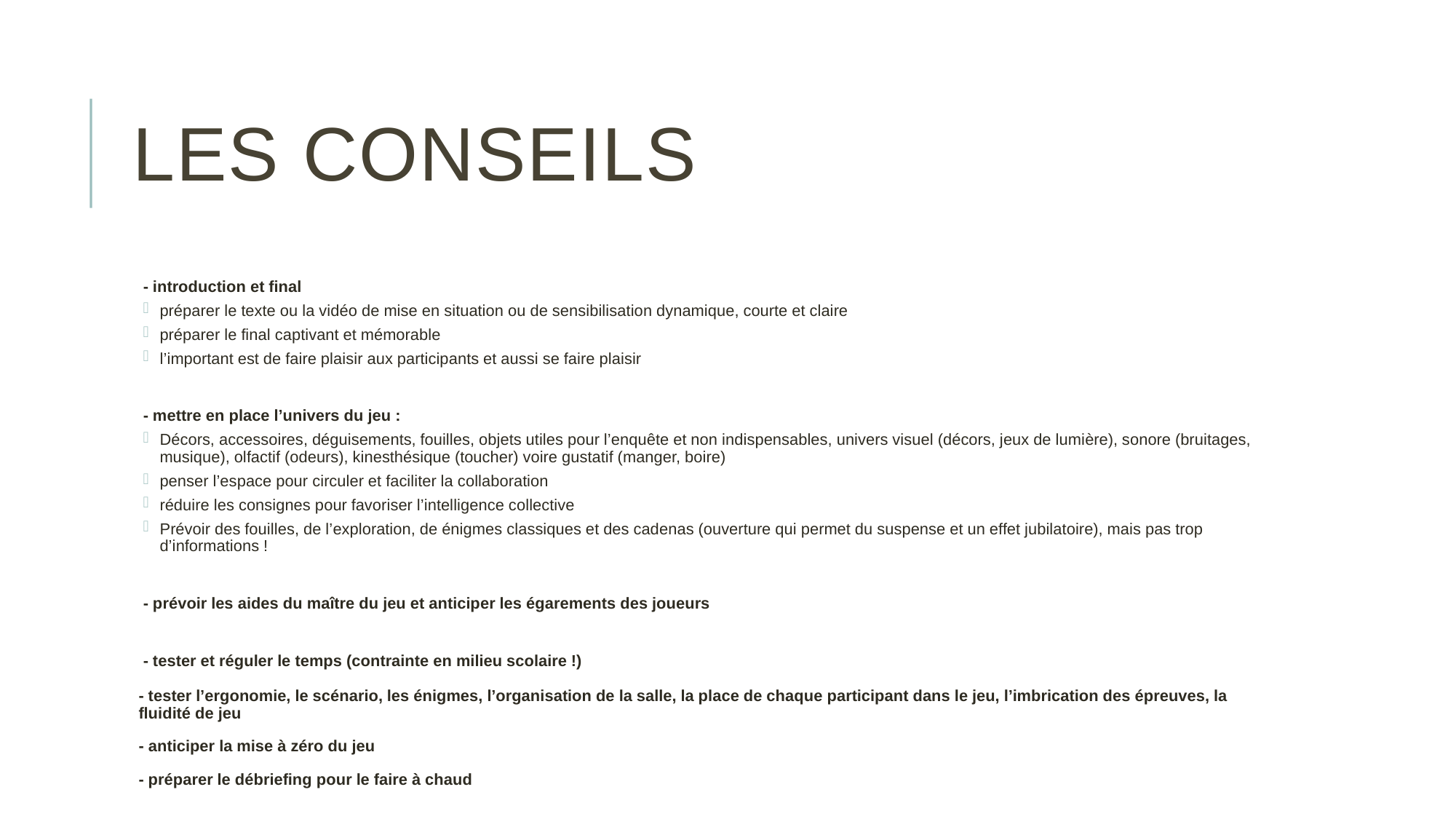

# Les conseils
- introduction et final
préparer le texte ou la vidéo de mise en situation ou de sensibilisation dynamique, courte et claire
préparer le final captivant et mémorable
l’important est de faire plaisir aux participants et aussi se faire plaisir

- mettre en place l’univers du jeu :
Décors, accessoires, déguisements, fouilles, objets utiles pour l’enquête et non indispensables, univers visuel (décors, jeux de lumière), sonore (bruitages, musique), olfactif (odeurs), kinesthésique (toucher) voire gustatif (manger, boire)
penser l’espace pour circuler et faciliter la collaboration
réduire les consignes pour favoriser l’intelligence collective
Prévoir des fouilles, de l’exploration, de énigmes classiques et des cadenas (ouverture qui permet du suspense et un effet jubilatoire), mais pas trop d’informations !

- prévoir les aides du maître du jeu et anticiper les égarements des joueurs

- tester et réguler le temps (contrainte en milieu scolaire !)
- tester l’ergonomie, le scénario, les énigmes, l’organisation de la salle, la place de chaque participant dans le jeu, l’imbrication des épreuves, la fluidité de jeu
- anticiper la mise à zéro du jeu
- préparer le débriefing pour le faire à chaud